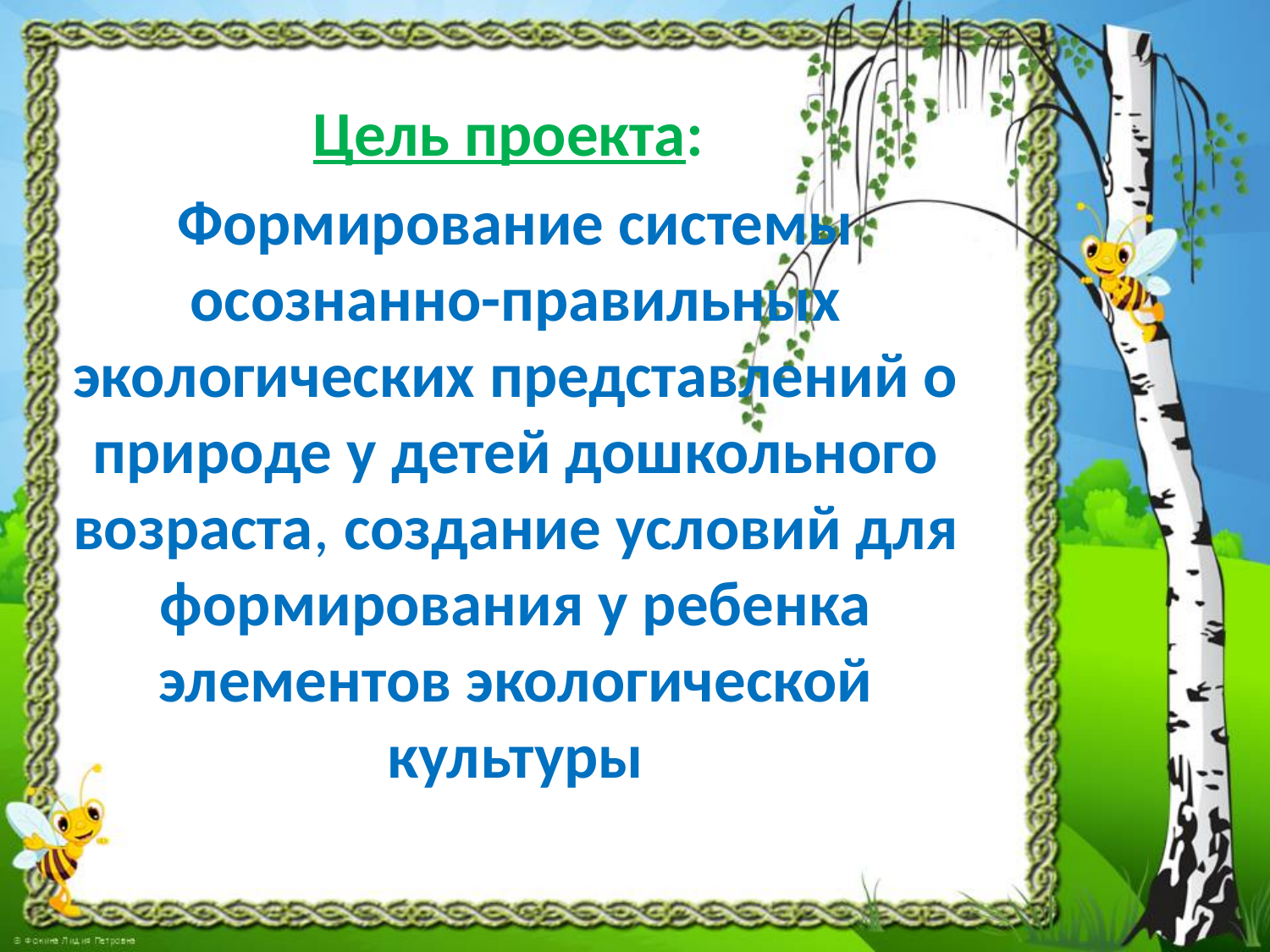

Цель проекта:
Формирование системы осознанно-правильных экологических представлений о природе у детей дошкольного возраста, создание условий для формирования у ребенка элементов экологической культуры